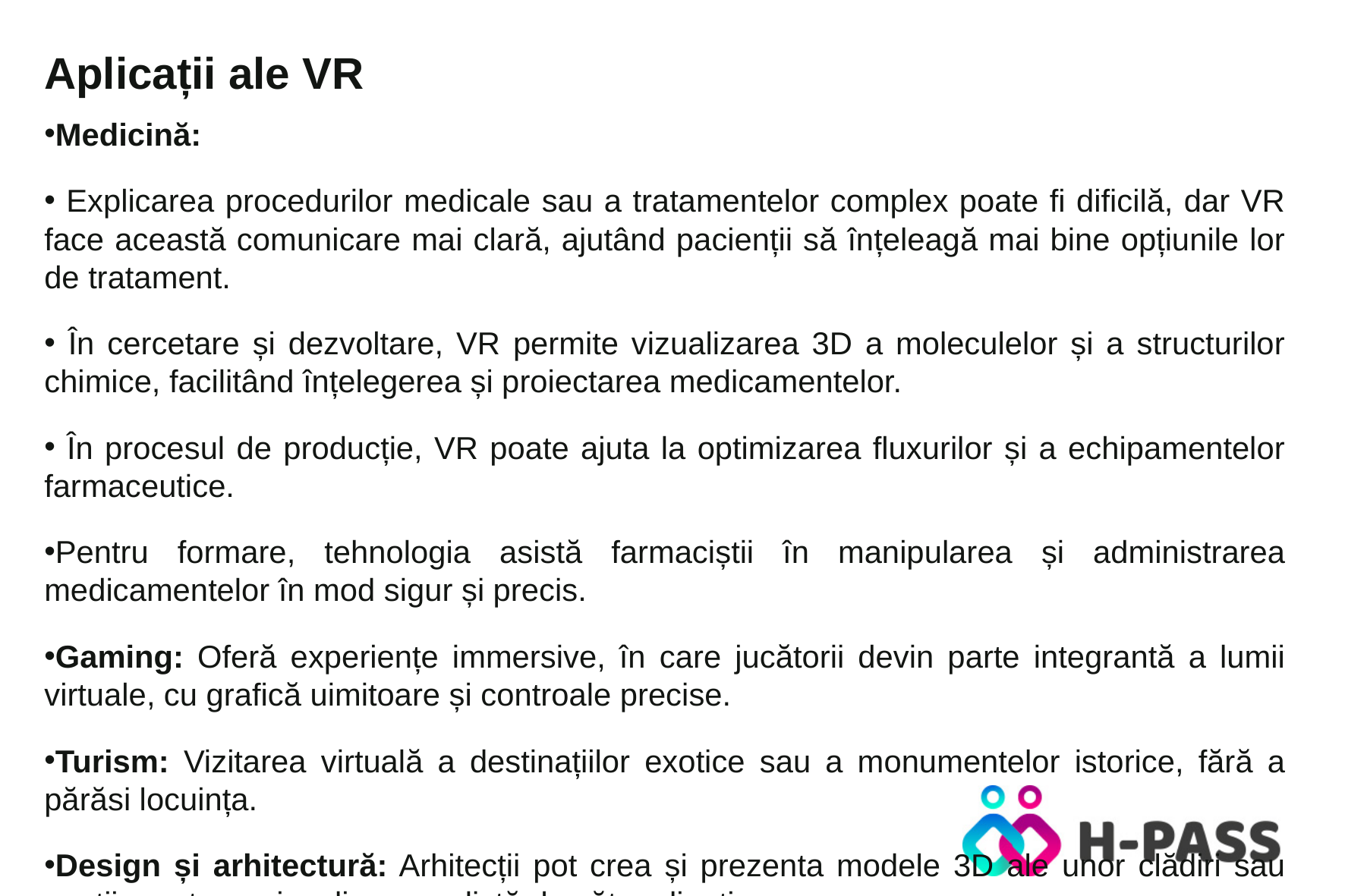

Aplicații ale VR
Medicină:
 Explicarea procedurilor medicale sau a tratamentelor complex poate fi dificilă, dar VR face această comunicare mai clară, ajutând pacienții să înțeleagă mai bine opțiunile lor de tratament.
 În cercetare și dezvoltare, VR permite vizualizarea 3D a moleculelor și a structurilor chimice, facilitând înțelegerea și proiectarea medicamentelor.
 În procesul de producție, VR poate ajuta la optimizarea fluxurilor și a echipamentelor farmaceutice.
Pentru formare, tehnologia asistă farmaciștii în manipularea și administrarea medicamentelor în mod sigur și precis.
Gaming: Oferă experiențe immersive, în care jucătorii devin parte integrantă a lumii virtuale, cu grafică uimitoare și controale precise.
Turism: Vizitarea virtuală a destinațiilor exotice sau a monumentelor istorice, fără a părăsi locuința.
Design și arhitectură: Arhitecții pot crea și prezenta modele 3D ale unor clădiri sau spații, pentru o vizualizare realistă de către clienți.